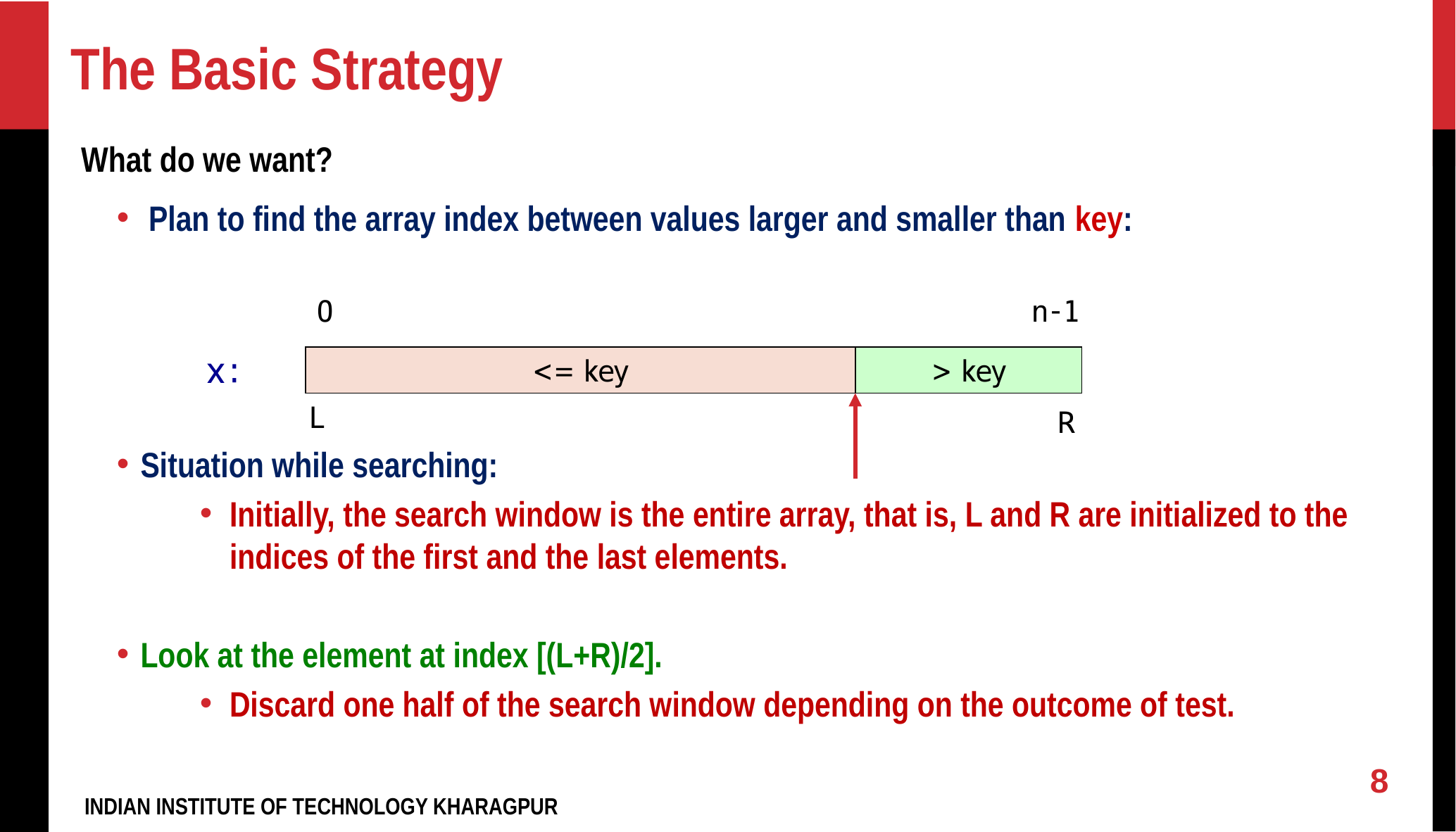

# The Basic Strategy
What do we want?
 Plan to find the array index between values larger and smaller than key:

Situation while searching:
Initially, the search window is the entire array, that is, L and R are initialized to the indices of the first and the last elements.

Look at the element at index [(L+R)/2].
Discard one half of the search window depending on the outcome of test.
0
n-1
x:
<= key
> key
L
R
8
INDIAN INSTITUTE OF TECHNOLOGY KHARAGPUR